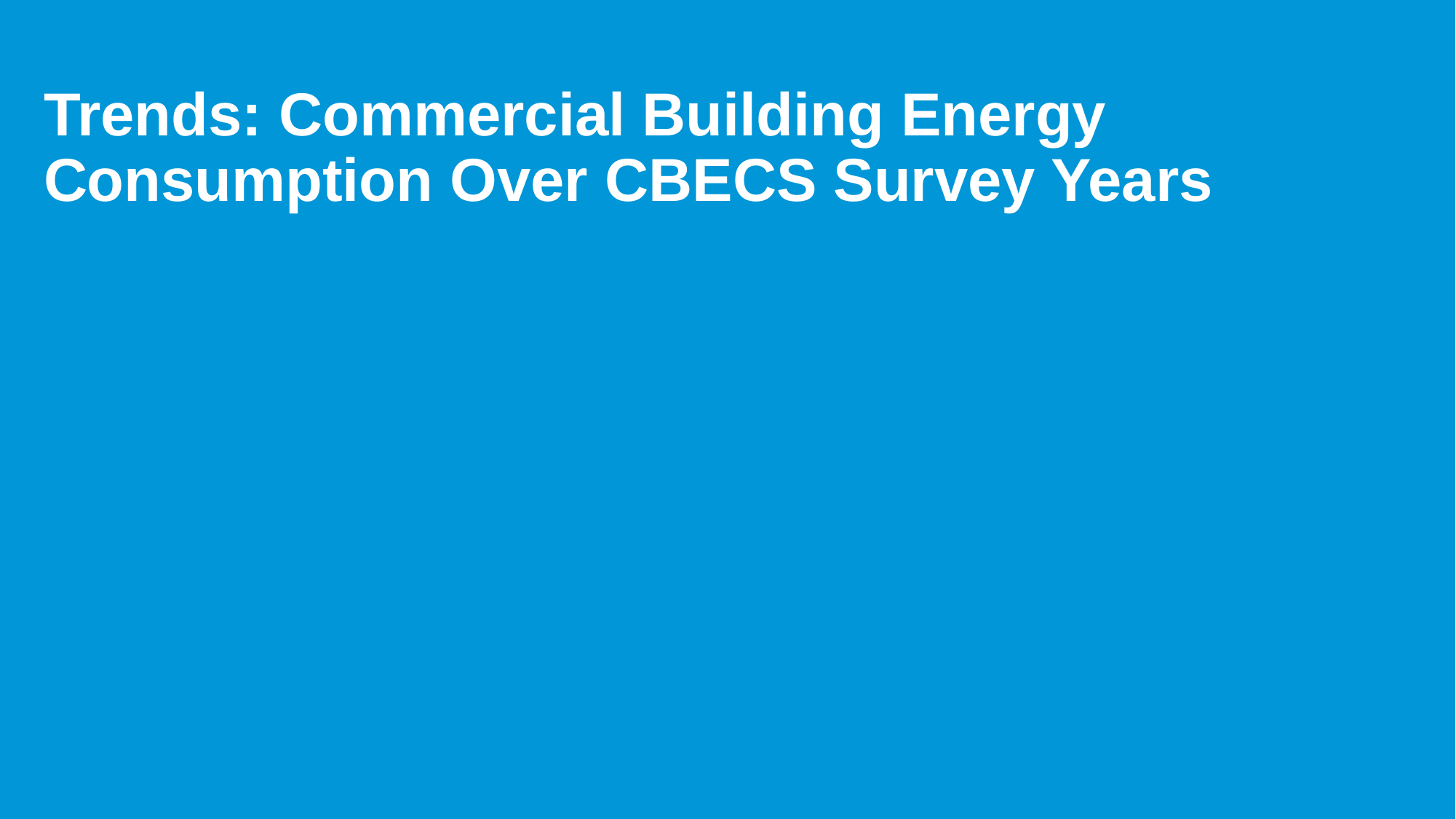

# Trends: Commercial Building Energy Consumption Over CBECS Survey Years